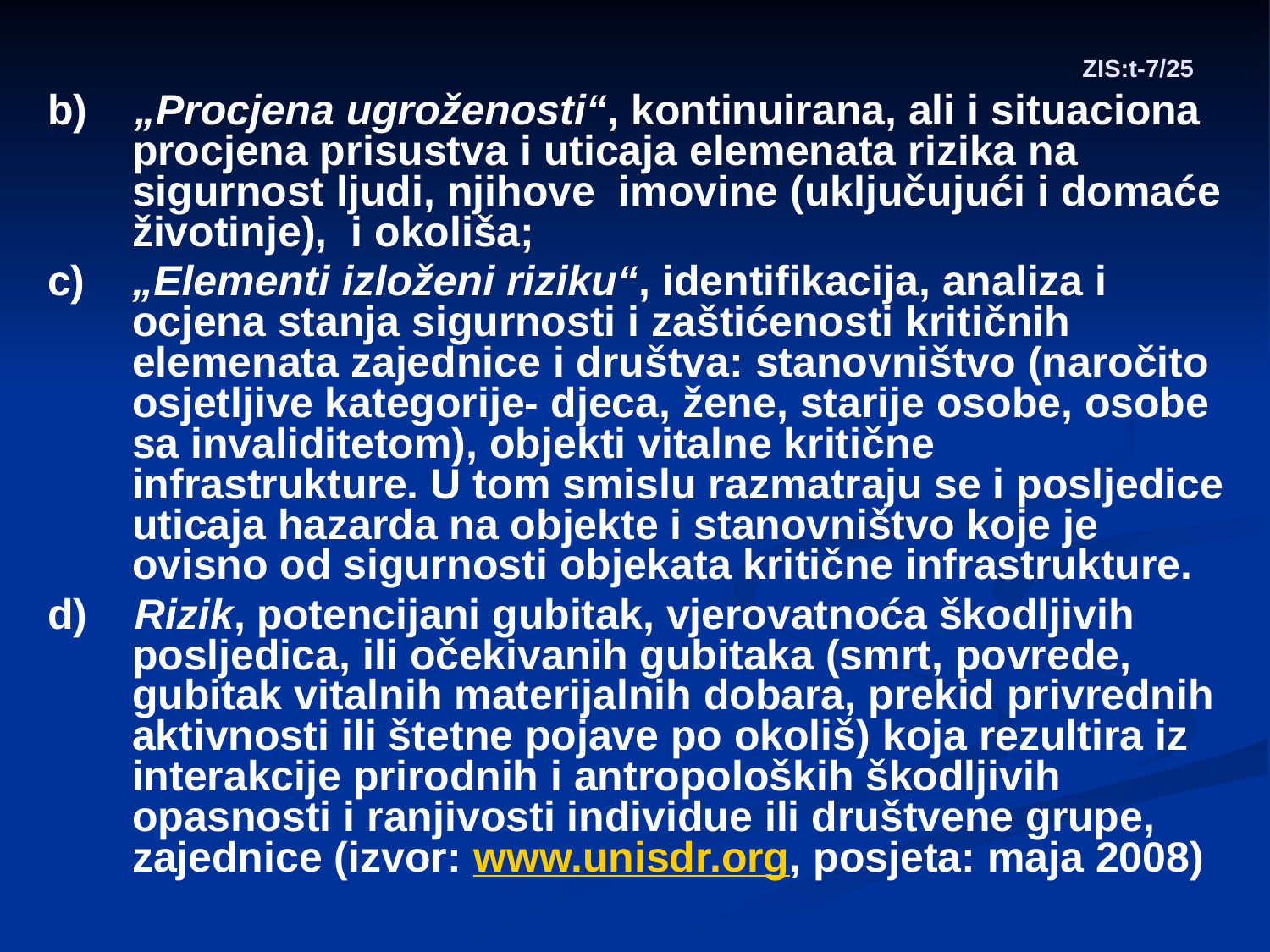

# ZIS:t-7/25
b)    „Procjena ugroženosti“, kontinuirana, ali i situaciona procjena prisustva i uticaja elemenata rizika na sigurnost ljudi, njihove  imovine (uključujući i domaće životinje),  i okoliša;
c)    „Elementi izloženi riziku“, identifikacija, analiza i ocjena stanja sigurnosti i zaštićenosti kritičnih elemenata zajednice i društva: stanovništvo (naročito osjetljive kategorije- djeca, žene, starije osobe, osobe sa invaliditetom), objekti vitalne kritične infrastrukture. U tom smislu razmatraju se i posljedice uticaja hazarda na objekte i stanovništvo koje je ovisno od sigurnosti objekata kritične infrastrukture.
d)    Rizik, potencijani gubitak, vjerovatnoća škodljivih posljedica, ili očekivanih gubitaka (smrt, povrede, gubitak vitalnih materijalnih dobara, prekid privrednih aktivnosti ili štetne pojave po okoliš) koja rezultira iz interakcije prirodnih i antropoloških škodljivih opasnosti i ranjivosti individue ili društvene grupe, zajednice (izvor: www.unisdr.org, posjeta: maja 2008)